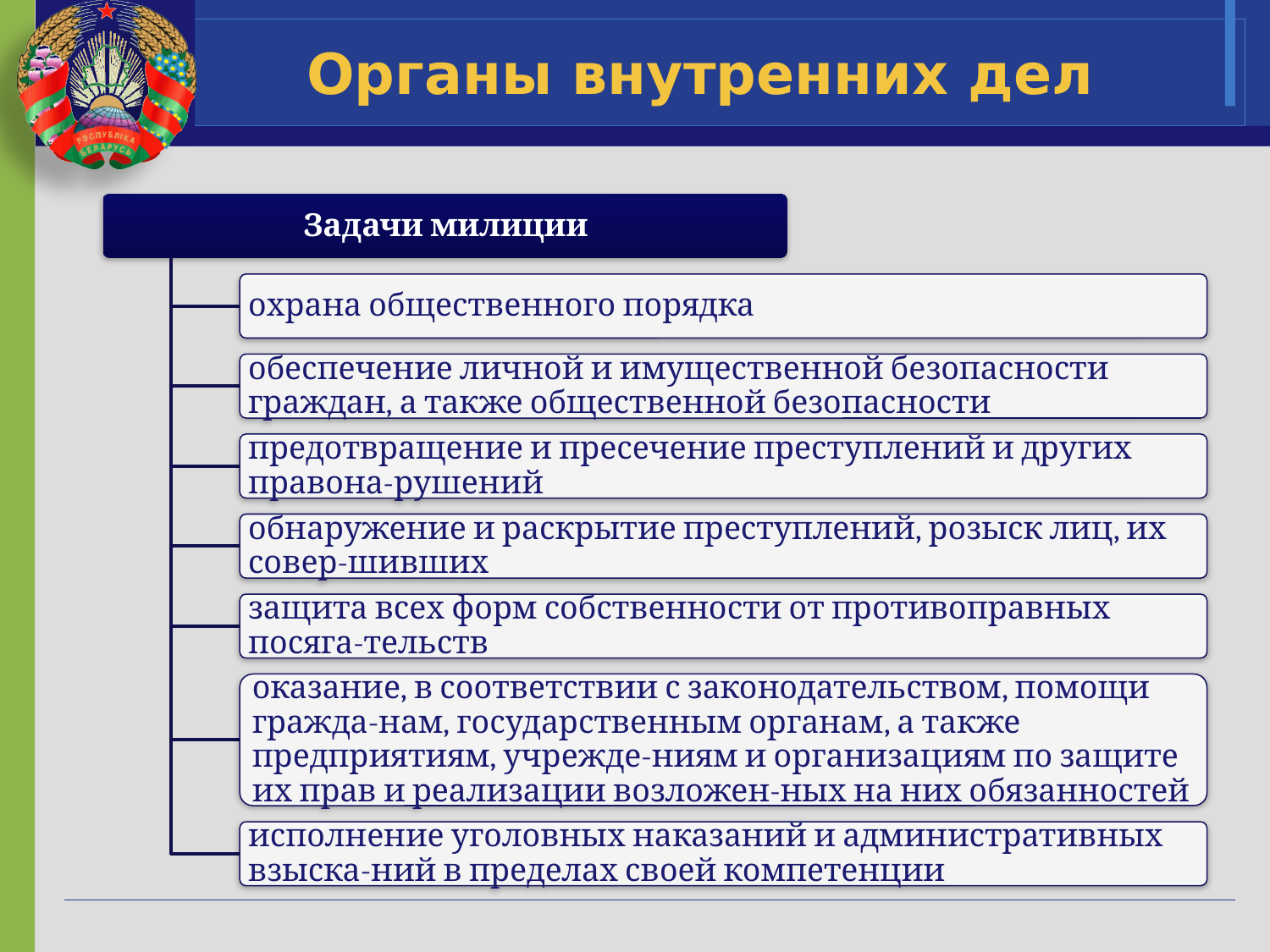

# Органы внутренних дел
Задачи милиции
охрана общественного порядка
обеспечение личной и имущественной безопасности граждан, а также общественной безопасности
предотвращение и пресечение преступлений и других правона-рушений
обнаружение и раскрытие преступлений, розыск лиц, их совер-шивших
защита всех форм собственности от противоправных посяга-тельств
оказание, в соответствии с законодательством, помощи гражда-нам, государственным органам, а также предприятиям, учрежде-ниям и организациям по защите их прав и реализации возложен-ных на них обязанностей
исполнение уголовных наказаний и административных взыска-ний в пределах своей компетенции